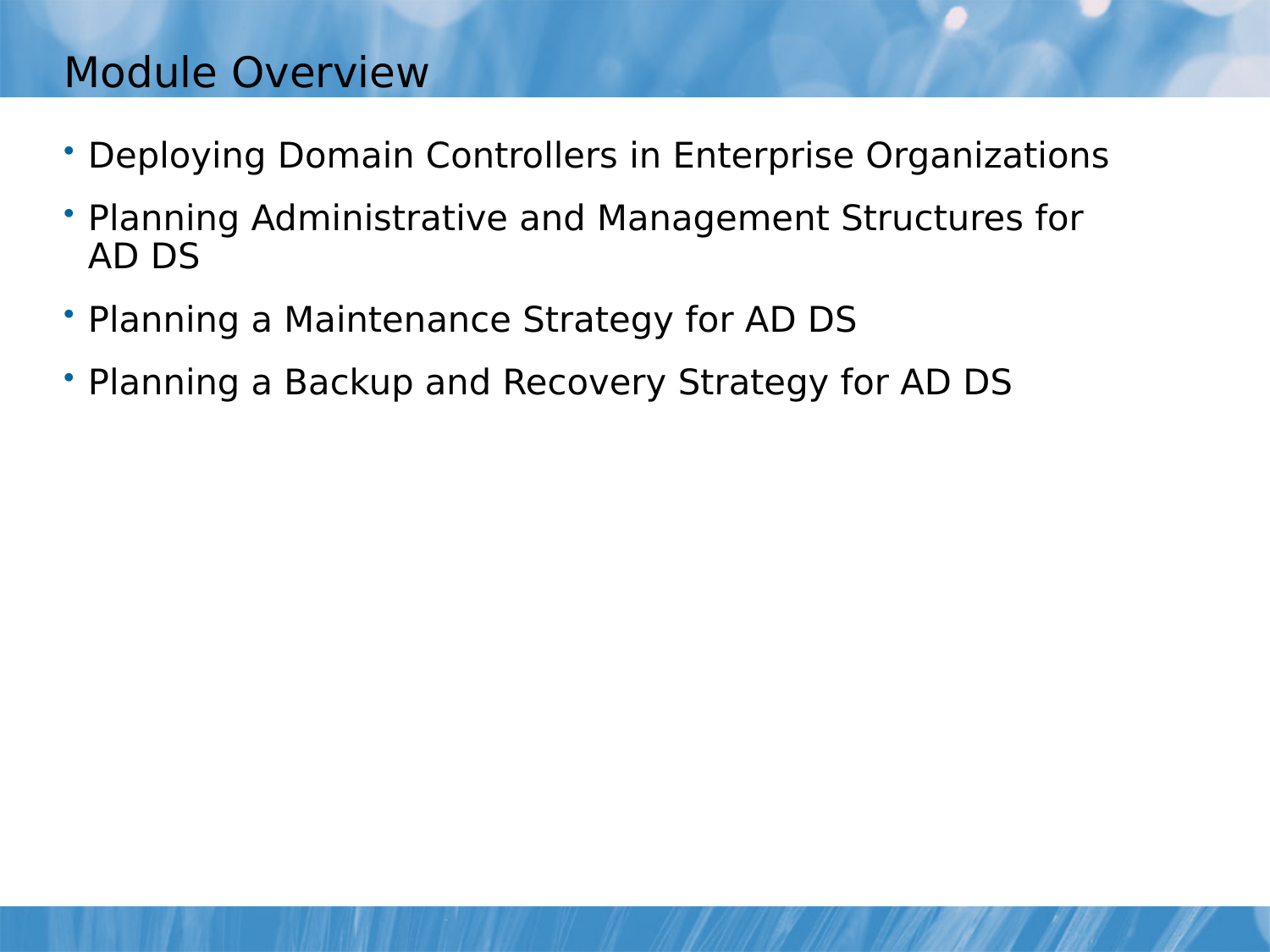

# Module Overview
Deploying Domain Controllers in Enterprise Organizations
Planning Administrative and Management Structures for AD DS
Planning a Maintenance Strategy for AD DS
Planning a Backup and Recovery Strategy for AD DS